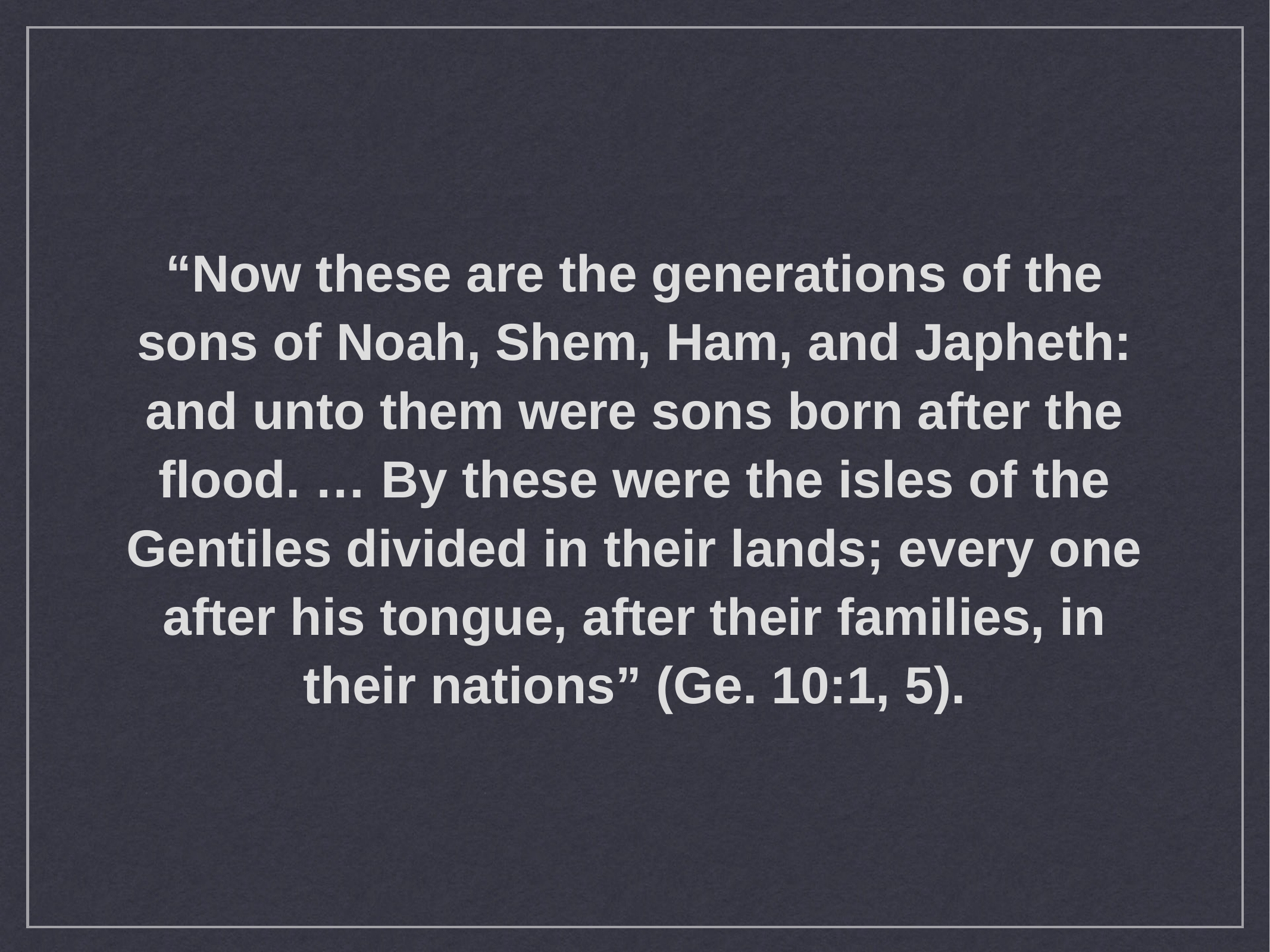

“Now these are the generations of the sons of Noah, Shem, Ham, and Japheth: and unto them were sons born after the flood. … By these were the isles of the Gentiles divided in their lands; every one after his tongue, after their families, in their nations” (Ge. 10:1, 5).